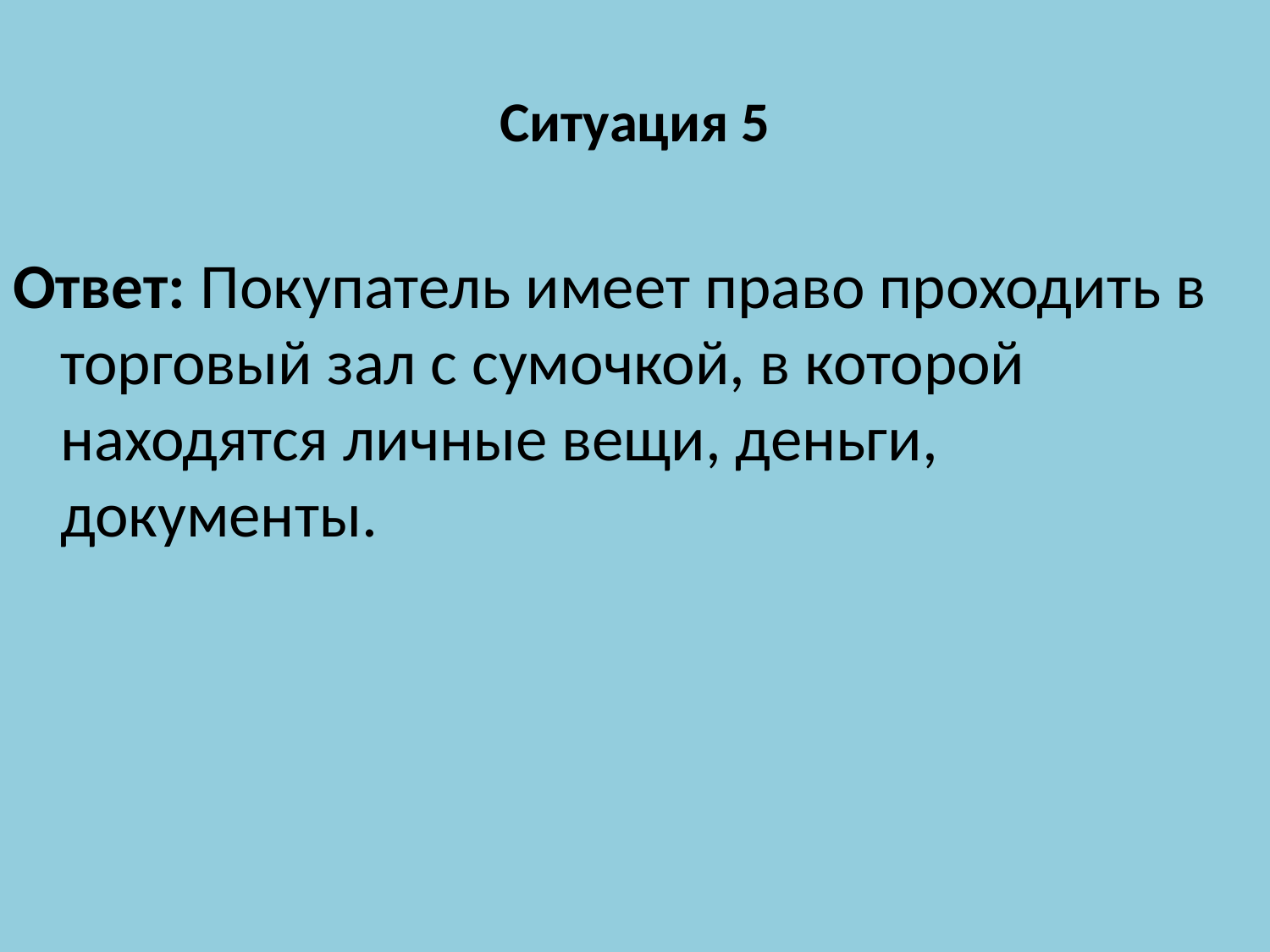

#

Ситуация 5

Ответ: Покупатель имеет право проходить в торговый зал с сумочкой, в которой находятся личные вещи, деньги, документы.